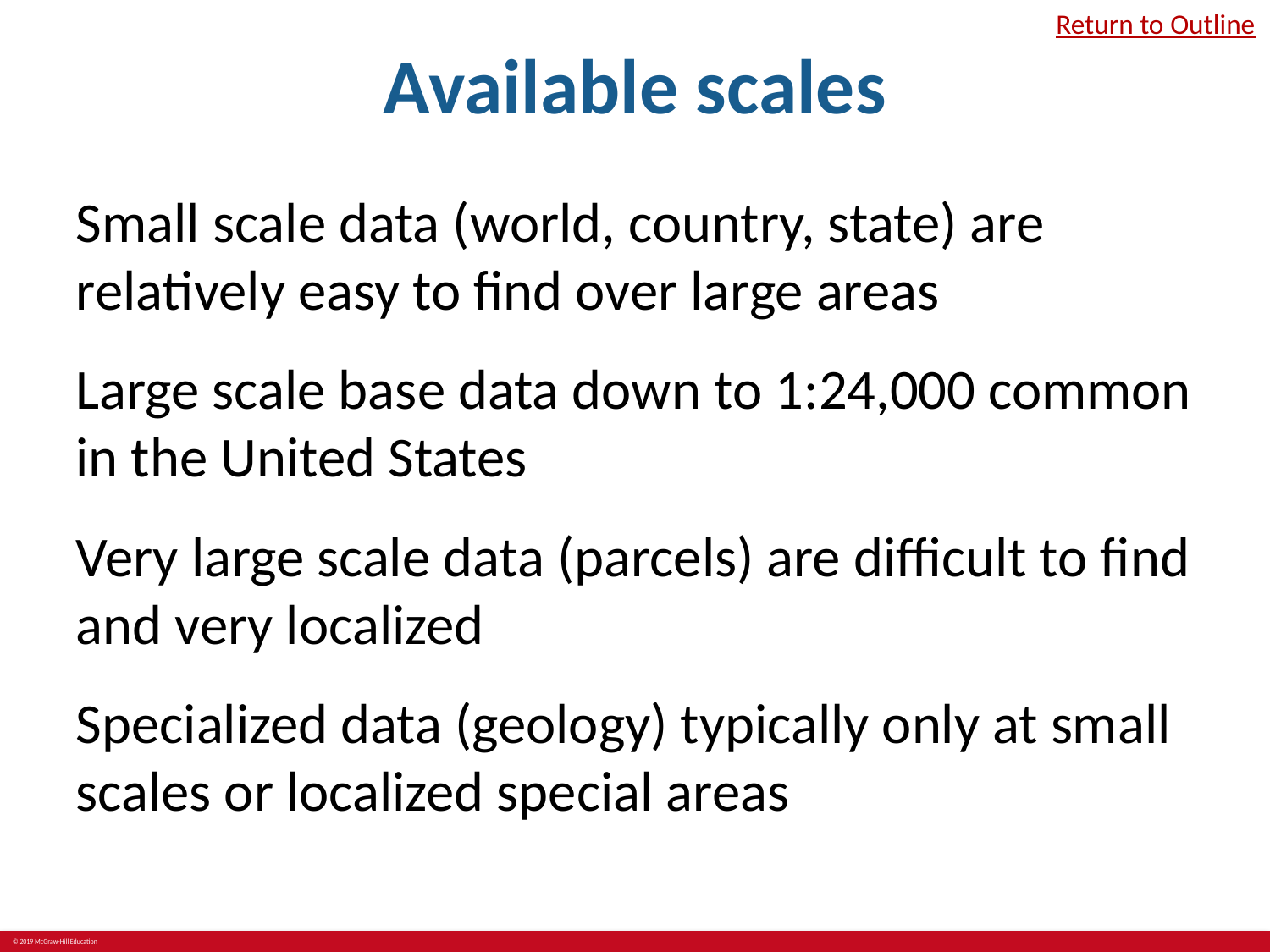

# Available scales
Return to Outline
Small scale data (world, country, state) are relatively easy to find over large areas
Large scale base data down to 1:24,000 common in the United States
Very large scale data (parcels) are difficult to find and very localized
Specialized data (geology) typically only at small scales or localized special areas